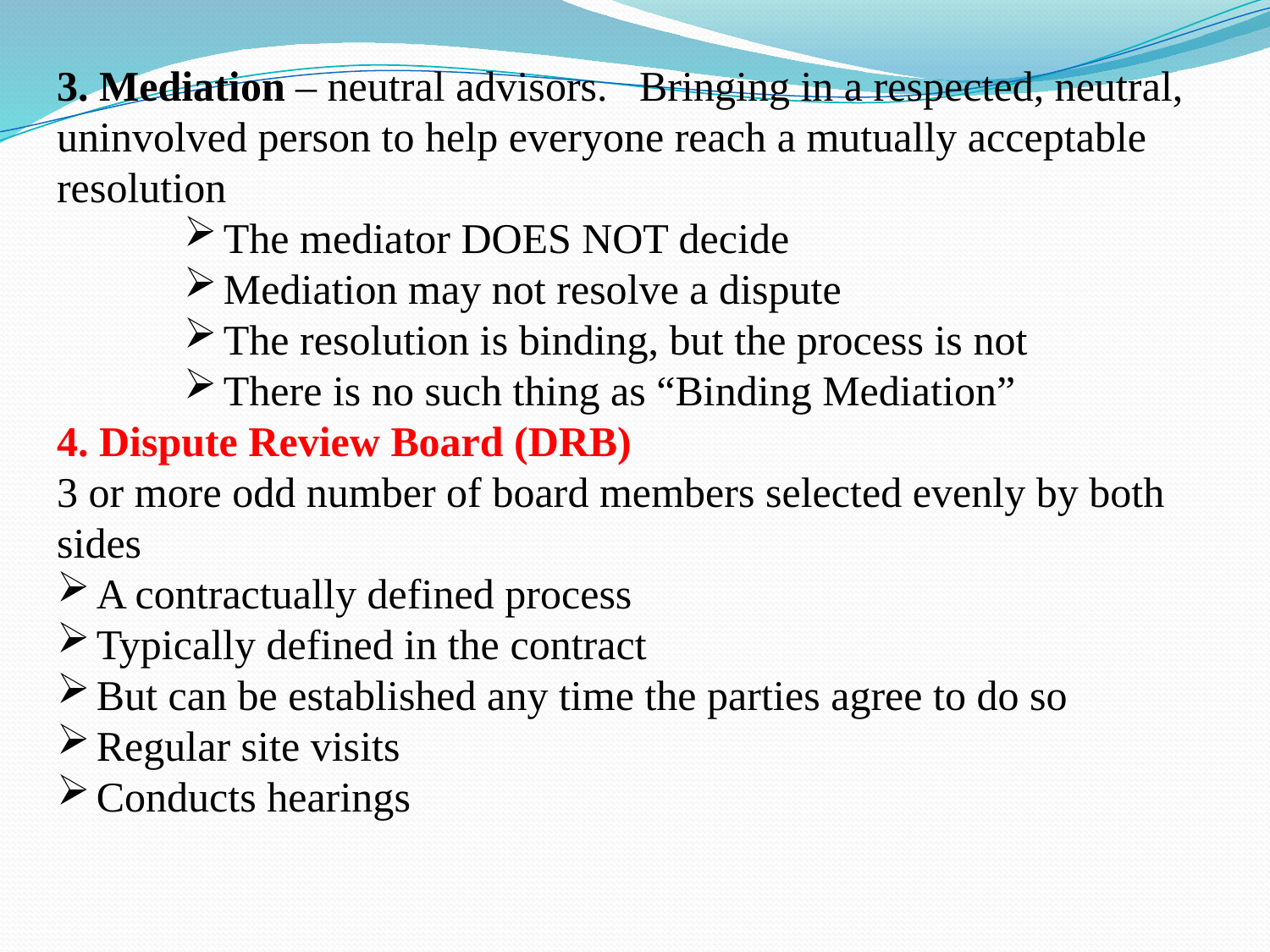

3. Mediation – neutral advisors.   Bringing in a respected, neutral, uninvolved person to help everyone reach a mutually acceptable resolution
The mediator DOES NOT decide
Mediation may not resolve a dispute
The resolution is binding, but the process is not
There is no such thing as “Binding Mediation”
4. Dispute Review Board (DRB)
3 or more odd number of board members selected evenly by both sides
A contractually defined process
Typically defined in the contract
But can be established any time the parties agree to do so
Regular site visits
Conducts hearings